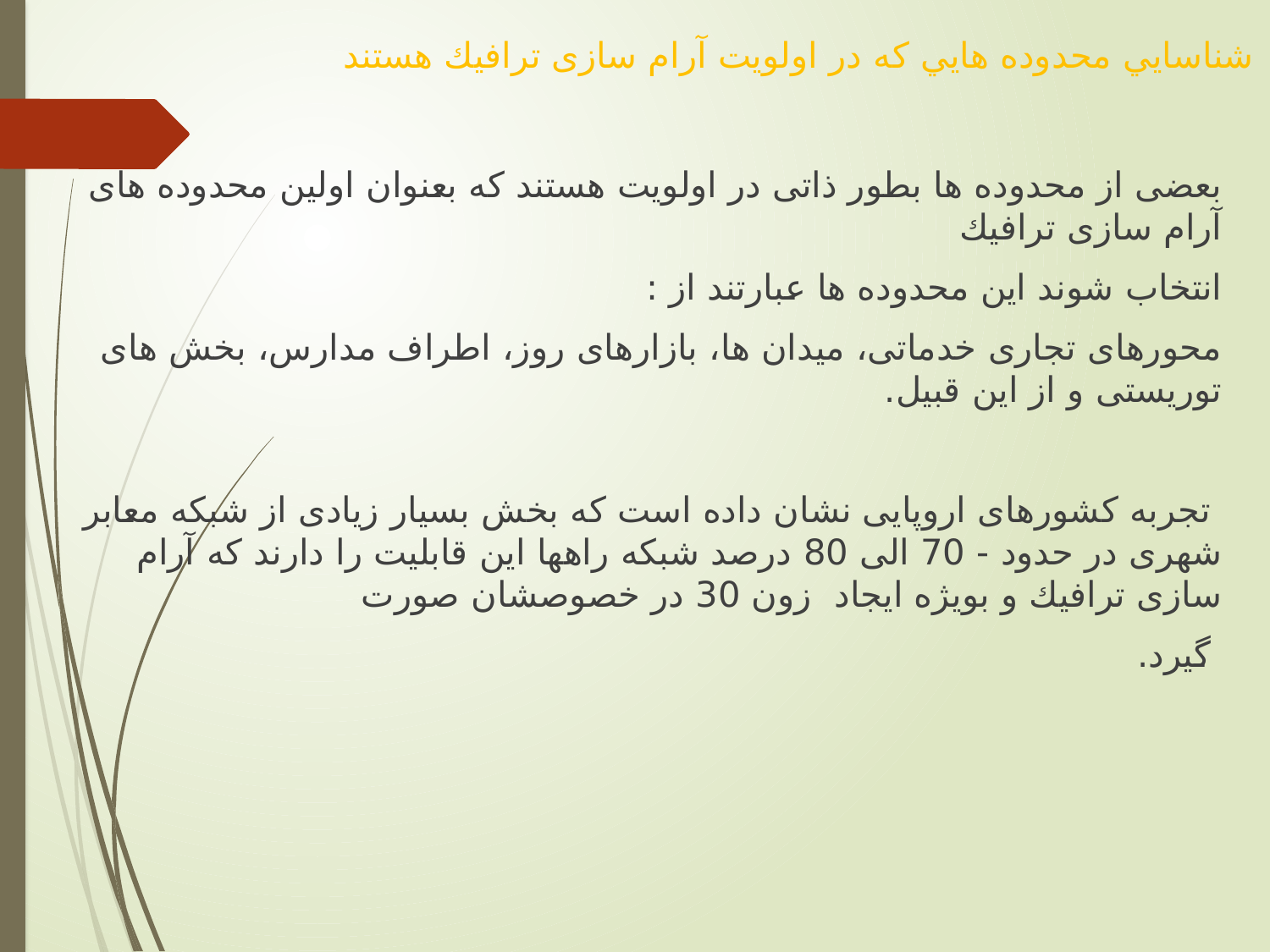

# شناسايي محدوده هايي كه در اولويت آرام سازی ترافيك هستند
بعضی از محدوده ها بطور ذاتی در اولویت هستند که بعنوان اولین محدوده های آرام سازی ترافیك
انتخاب شوند این محدوده ها عبارتند از :
محورهای تجاری خدماتی، میدان ها، بازارهای روز، اطراف مدارس، بخش های توریستی و از این قبیل.

 تجربه کشورهای اروپایی نشان داده است که بخش بسیار زیادی از شبكه معابر شهری در حدود - 70 الی 80 درصد شبكه راهها این قابلیت را دارند که آرام سازی ترافیك و بویژه ایجاد  زون 30 در خصوصشان صورت
 گیرد.